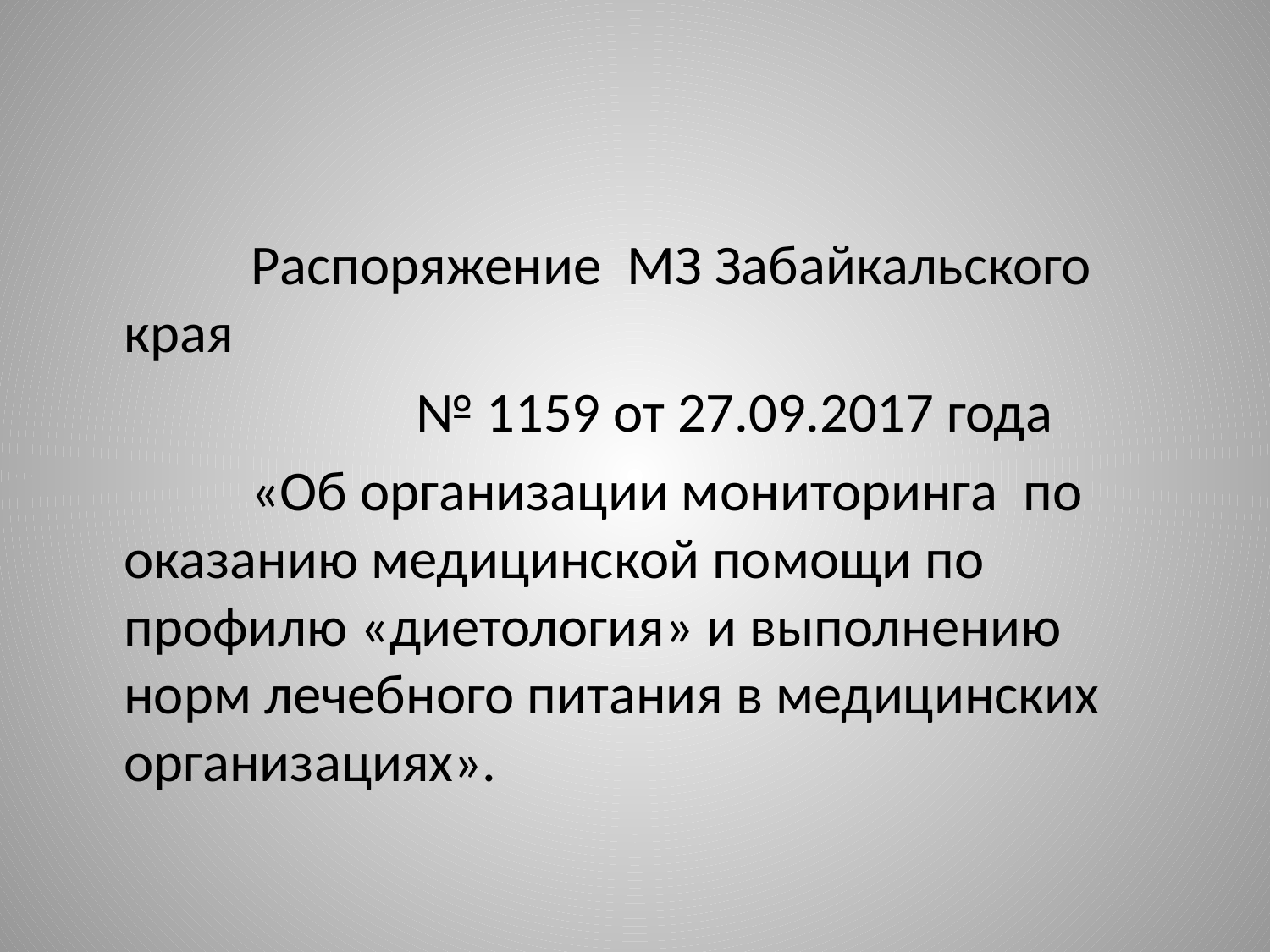

#
		Распоряжение  МЗ Забайкальского края
     		   № 1159 от 27.09.2017 года
		«Об организации мониторинга  по оказанию медицинской помощи по профилю «диетология» и выполнению норм лечебного питания в медицинских организациях».